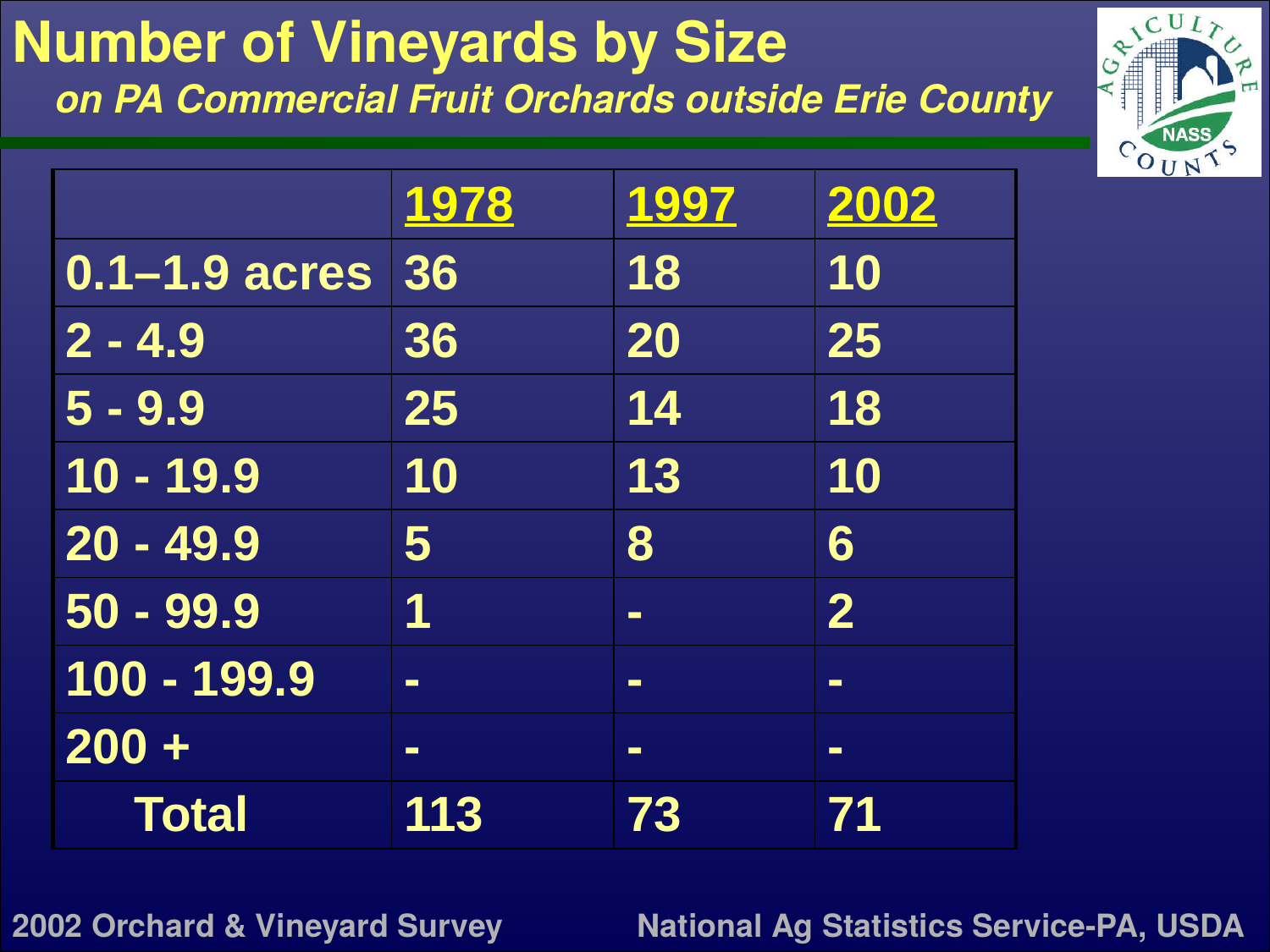

Number of Vineyards by Size
    on PA Commercial Fruit Orchards outside Erie County
|  | 1978 | 1997 | 2002 |
| --- | --- | --- | --- |
| 0.1–1.9 acres | 36 | 18 | 10 |
| 2 - 4.9 | 36 | 20 | 25 |
| 5 - 9.9 | 25 | 14 | 18 |
| 10 - 19.9 | 10 | 13 | 10 |
| 20 - 49.9 | 5 | 8 | 6 |
| 50 - 99.9 | 1 | - | 2 |
| 100 - 199.9 | - | - | - |
| 200 + | - | - | - |
| Total | 113 | 73 | 71 |
2002 Orchard & Vineyard Survey
National Ag Statistics Service-PA, USDA